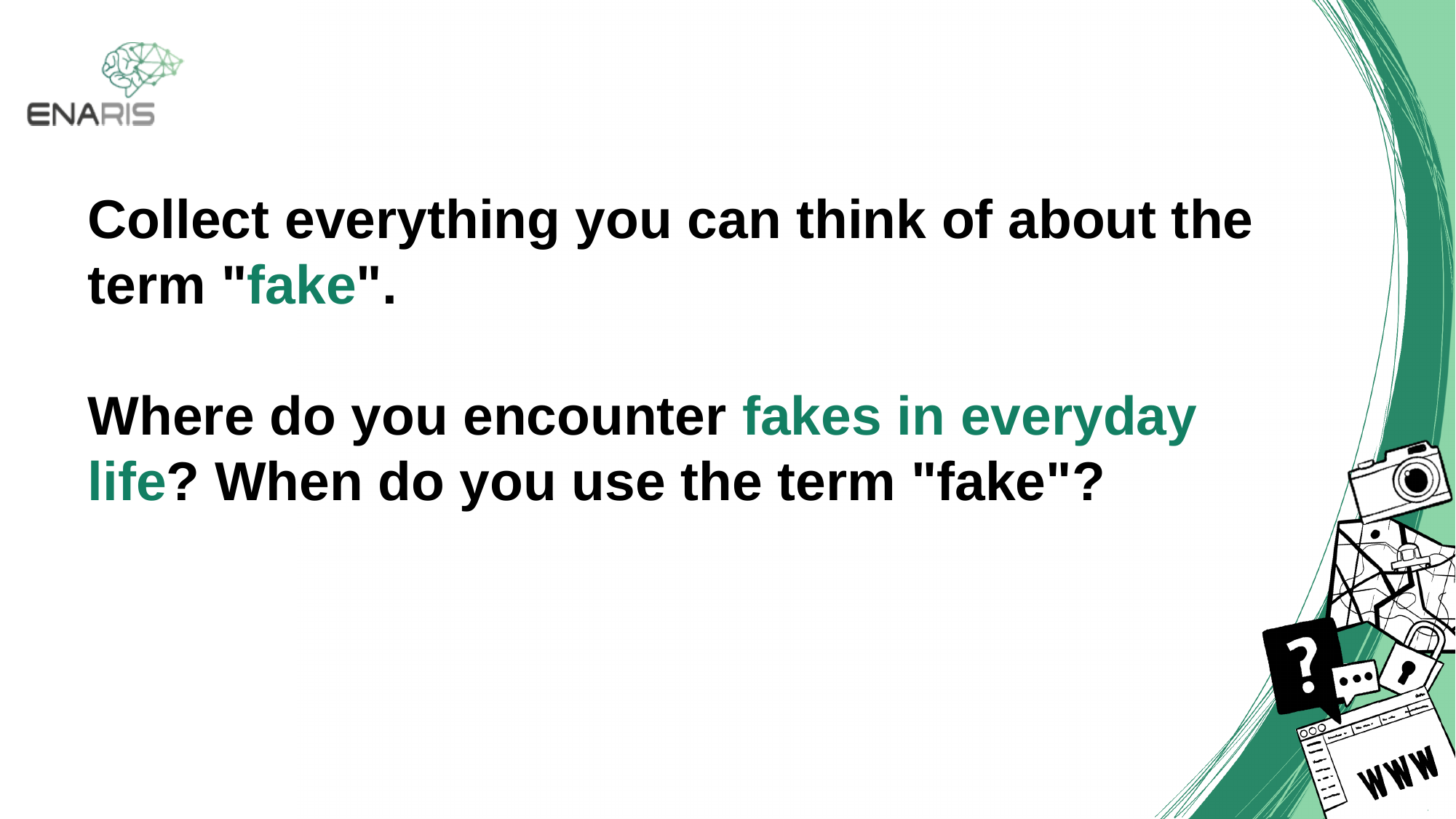

# Collect everything you can think of about the term "fake". Where do you encounter fakes in everyday life? When do you use the term "fake"?